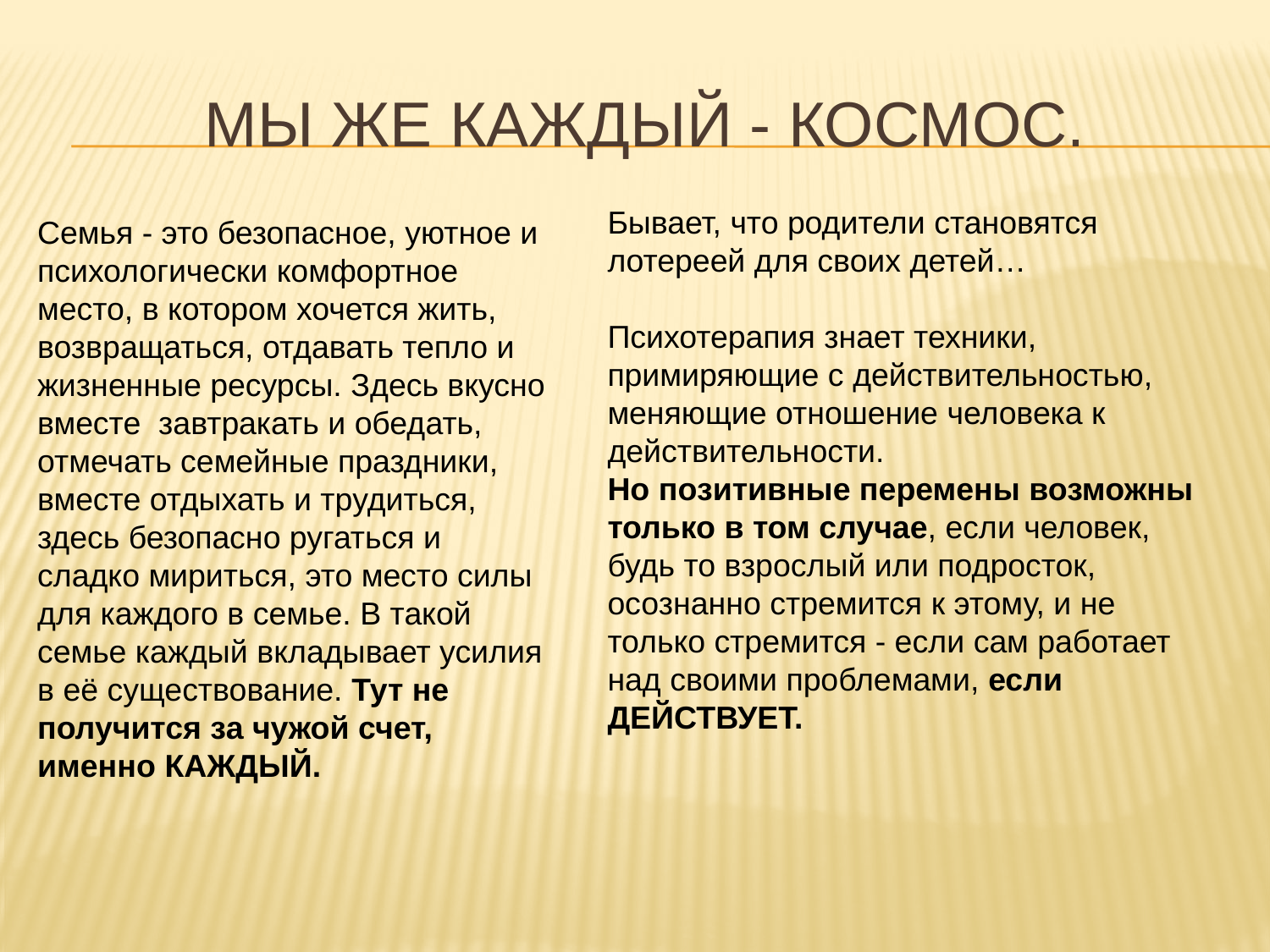

# Мы же каждый - КОСМОС.
Бывает, что родители становятся лотереей для своих детей…

Психотерапия знает техники, примиряющие с действительностью, меняющие отношение человека к действительности.
Но позитивные перемены возможны только в том случае, если человек, будь то взрослый или подросток, осознанно стремится к этому, и не только стремится - если сам работает над своими проблемами, если ДЕЙСТВУЕТ.
Семья - это безопасное, уютное и психологически комфортное место, в котором хочется жить, возвращаться, отдавать тепло и жизненные ресурсы. Здесь вкусно вместе  завтракать и обедать, отмечать семейные праздники, вместе отдыхать и трудиться, здесь безопасно ругаться и сладко мириться, это место силы для каждого в семье. В такой семье каждый вкладывает усилия в её существование. Тут не получится за чужой счет, именно КАЖДЫЙ.